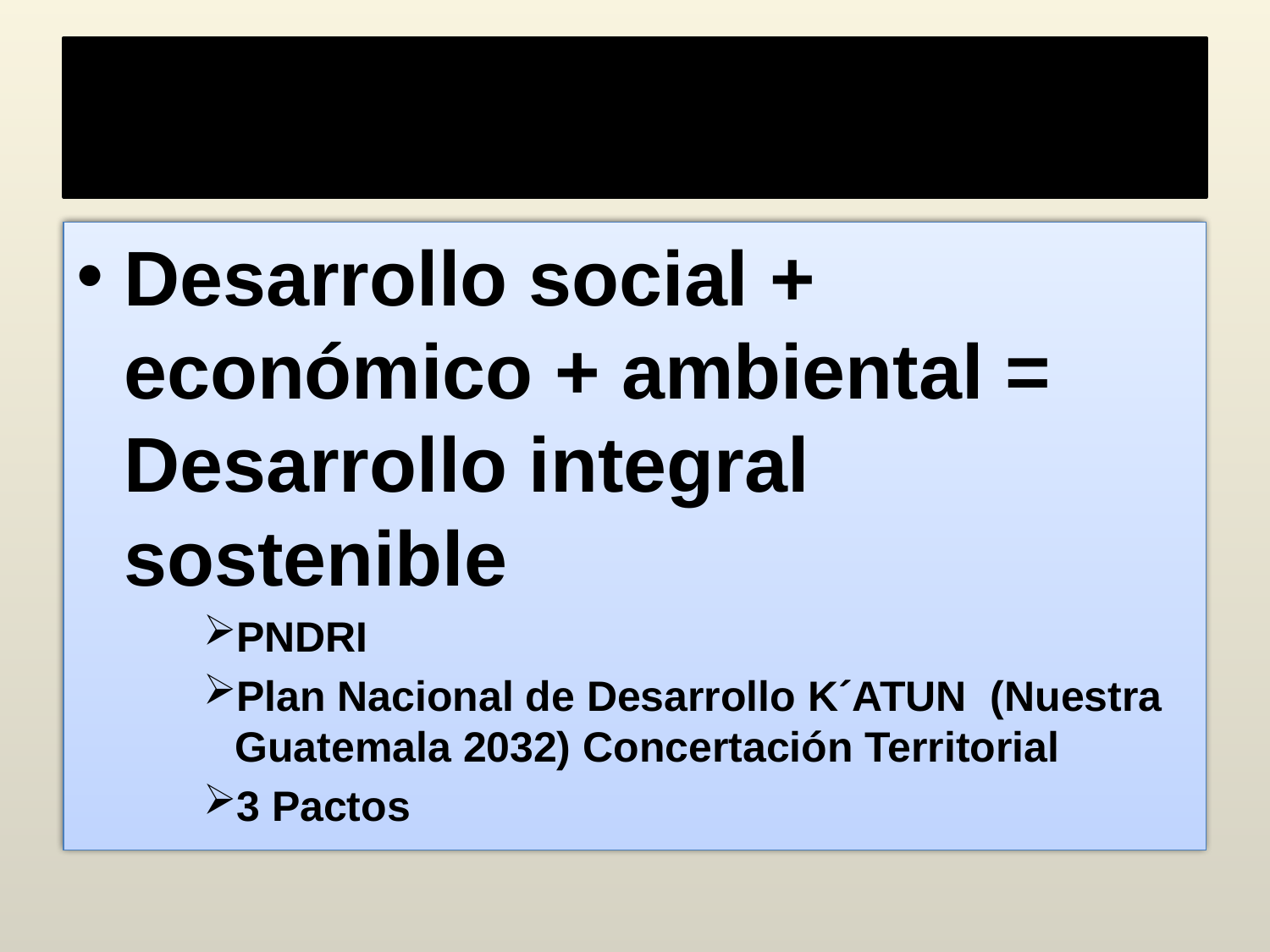

# Conectar los Puntos
Desarrollo social + económico + ambiental = Desarrollo integral sostenible
PNDRI
Plan Nacional de Desarrollo K´ATUN  (Nuestra Guatemala 2032) Concertación Territorial
3 Pactos